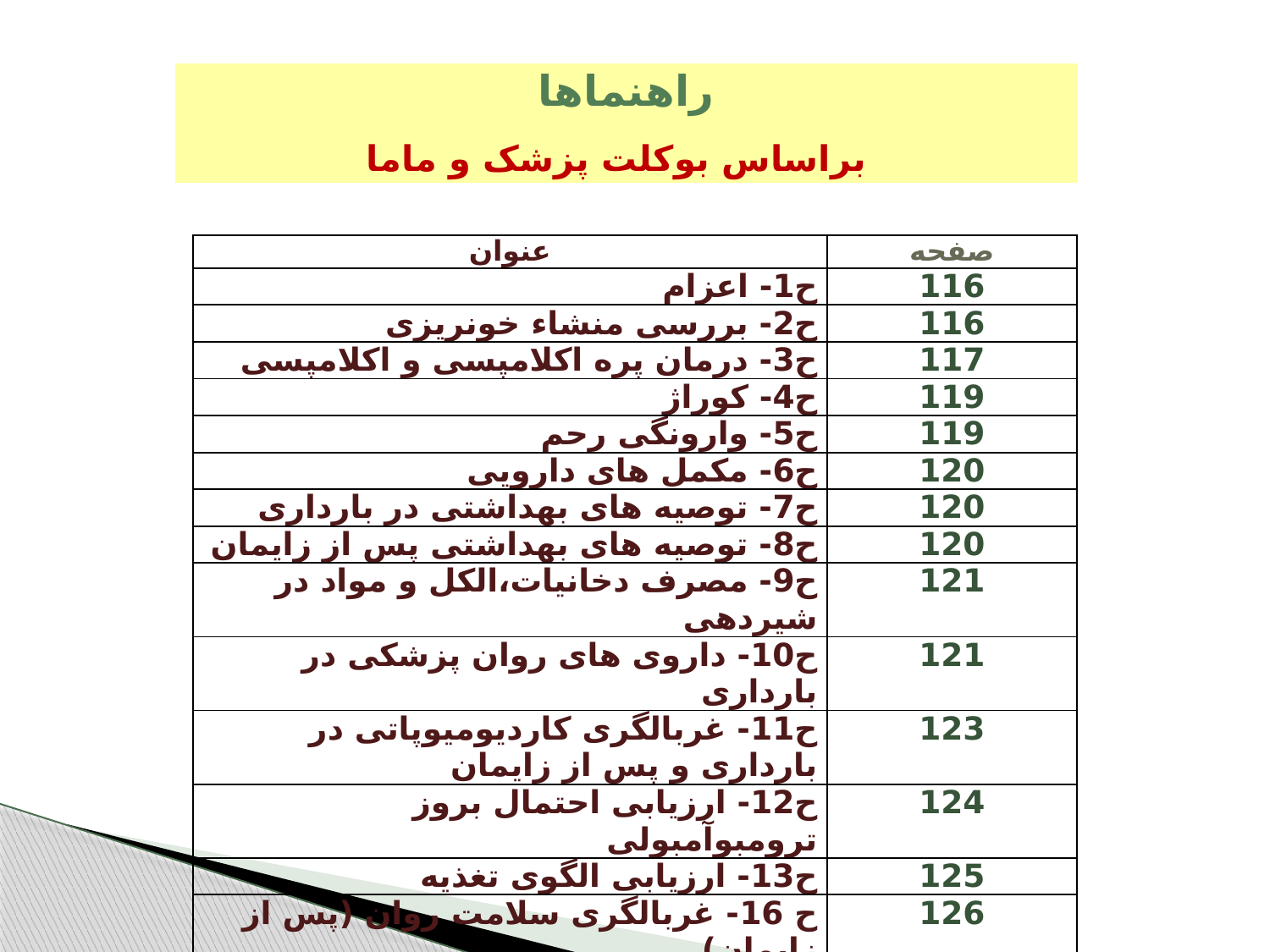

# راهنماها براساس بوکلت پزشک و ماما
| عنوان | صفحه |
| --- | --- |
| ح1- اعزام | 116 |
| ح2- بررسی منشاء خونریزی | 116 |
| ح3- درمان پره اکلامپسی و اکلامپسی | 117 |
| ح4- کوراژ | 119 |
| ح5- وارونگی رحم | 119 |
| ح6- مکمل های دارویی | 120 |
| ح7- توصیه های بهداشتی در بارداری | 120 |
| ح8- توصیه های بهداشتی پس از زایمان | 120 |
| ح9- مصرف دخانیات،الکل و مواد در شیردهی | 121 |
| ح10- داروی های روان پزشکی در بارداری | 121 |
| ح11- غربالگری کاردیومیوپاتی در بارداری و پس از زایمان | 123 |
| ح12- ارزیابی احتمال بروز ترومبوآمبولی | 124 |
| ح13- ارزیابی الگوی تغذیه | 125 |
| ح 16- غربالگری سلامت روان (پس از زایمان) | 126 |
| ح 17- پارتوگراف | 128 |